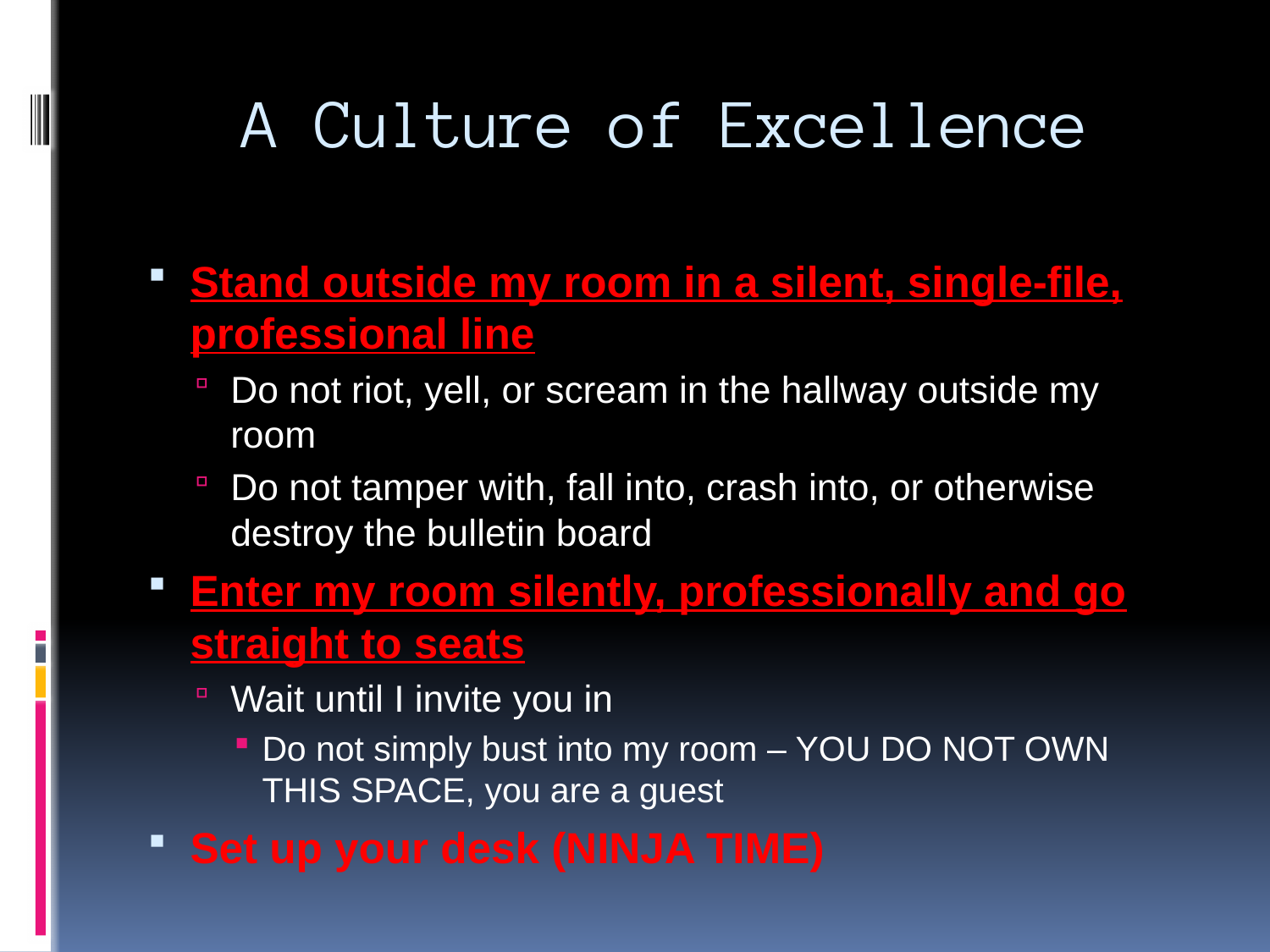

# A Culture of Excellence
Stand outside my room in a silent, single-file, professional line
Do not riot, yell, or scream in the hallway outside my room
Do not tamper with, fall into, crash into, or otherwise destroy the bulletin board
Enter my room silently, professionally and go straight to seats
Wait until I invite you in
Do not simply bust into my room – YOU DO NOT OWN THIS SPACE, you are a guest
Set up your desk (NINJA TIME)